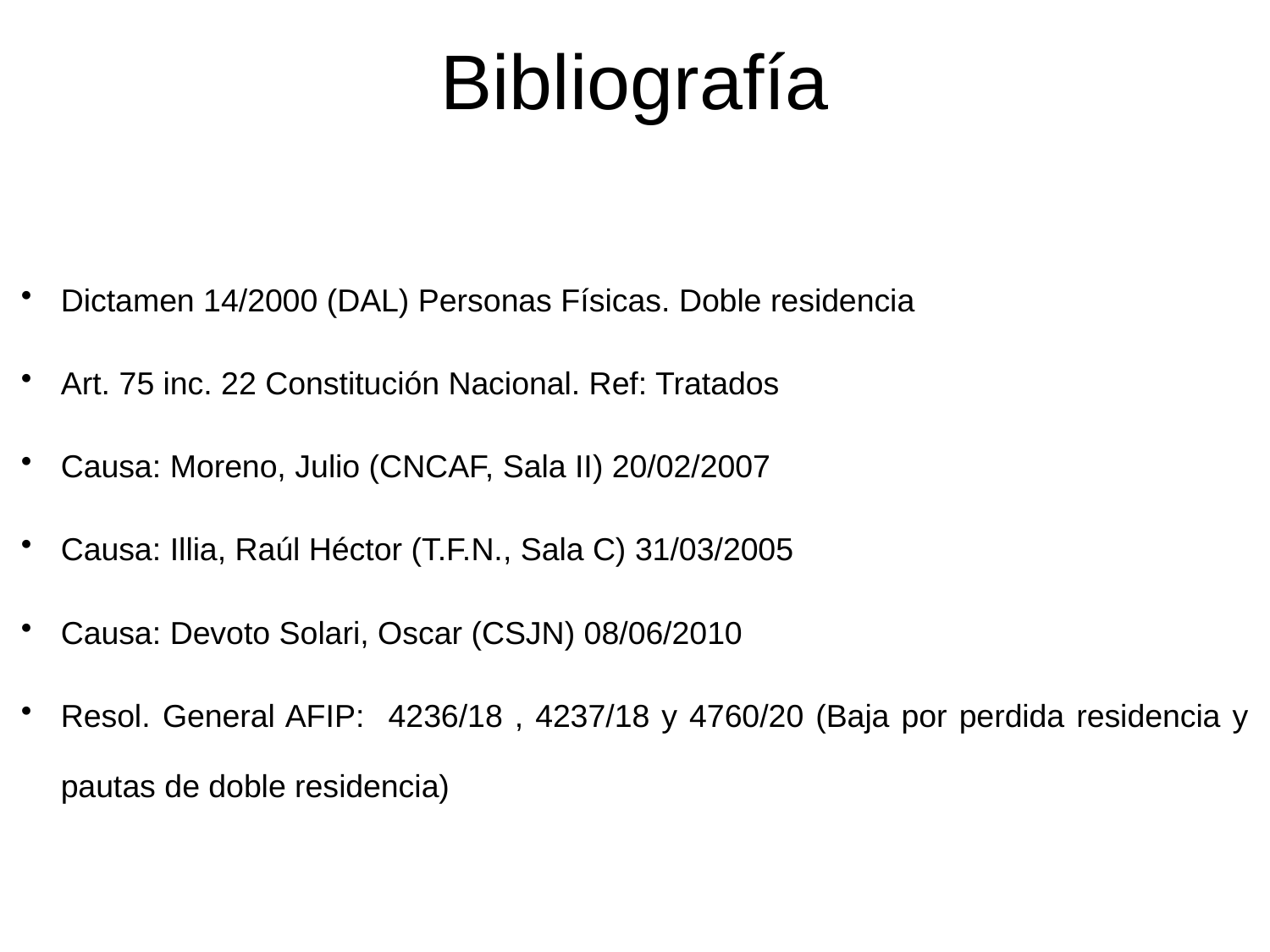

# Bibliografía

Dictamen 14/2000 (DAL) Personas Físicas. Doble residencia
Art. 75 inc. 22 Constitución Nacional. Ref: Tratados
Causa: Moreno, Julio (CNCAF, Sala II) 20/02/2007
Causa: Illia, Raúl Héctor (T.F.N., Sala C) 31/03/2005
Causa: Devoto Solari, Oscar (CSJN) 08/06/2010
Resol. General AFIP:  4236/18 , 4237/18 y 4760/20 (Baja por perdida residencia y pautas de doble residencia)